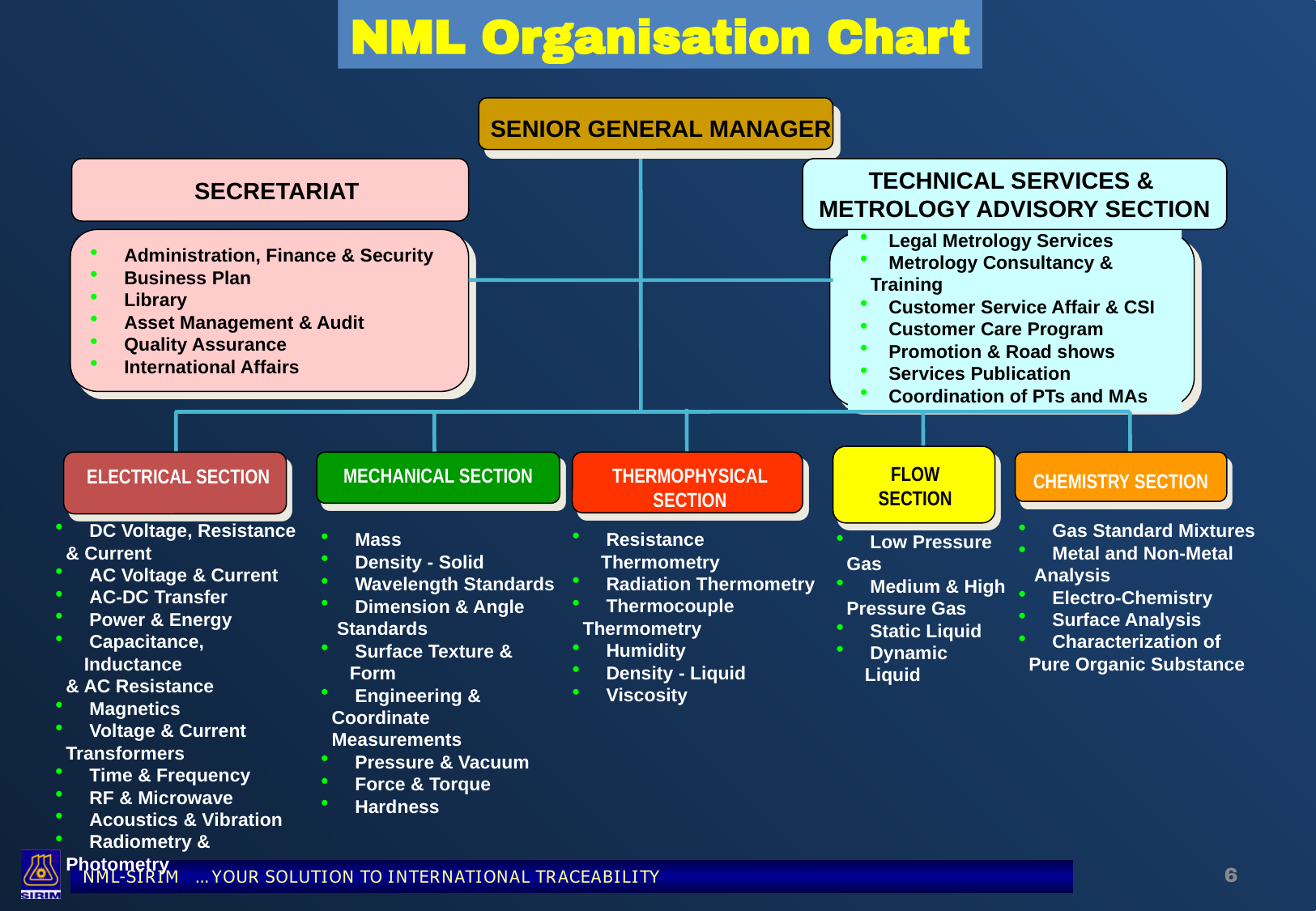

NML Organisation Chart

   SENIOR GENERAL MANAGER

  SECRETARIAT
TECHNICAL SERVICES &
METROLOGY ADVISORY SECTION
Legal Metrology Services
Metrology Consultancy &
  Training
Customer Service Affair & CSI
Customer Care Program
Promotion & Road shows
Services Publication
Coordination of PTs and MAs

 Administration, Finance & Security
 Business Plan
 Library
 Asset Management & Audit
 Quality Assurance
 International Affairs

ELECTRICAL SECTION

MECHANICAL SECTION

FLOW SECTION
THERMOPHYSICAL SECTION
CHEMISTRY SECTION
 DC Voltage, Resistance
  & Current
 AC Voltage & Current
 AC-DC Transfer
 Power & Energy
 Capacitance, Inductance
  & AC Resistance
 Magnetics
 Voltage & Current
  Transformers
 Time & Frequency
 RF & Microwave
 Acoustics & Vibration
 Radiometry &
  Photometry
 Gas Standard Mixtures
 Metal and Non-Metal
   Analysis
 Electro-Chemistry
 Surface Analysis
 Characterization of
  Pure Organic Substance
 Resistance Thermometry
 Radiation Thermometry
 Thermocouple
  Thermometry
 Humidity
 Density - Liquid
 Viscosity
 Mass
 Density - Solid
 Wavelength Standards
 Dimension & Angle
   Standards
 Surface Texture & Form
 Engineering &
  Coordinate
  Measurements
 Pressure & Vacuum
 Force & Torque
 Hardness
 Low Pressure
  Gas
 Medium & High
  Pressure Gas
 Static Liquid
 Dynamic Liquid